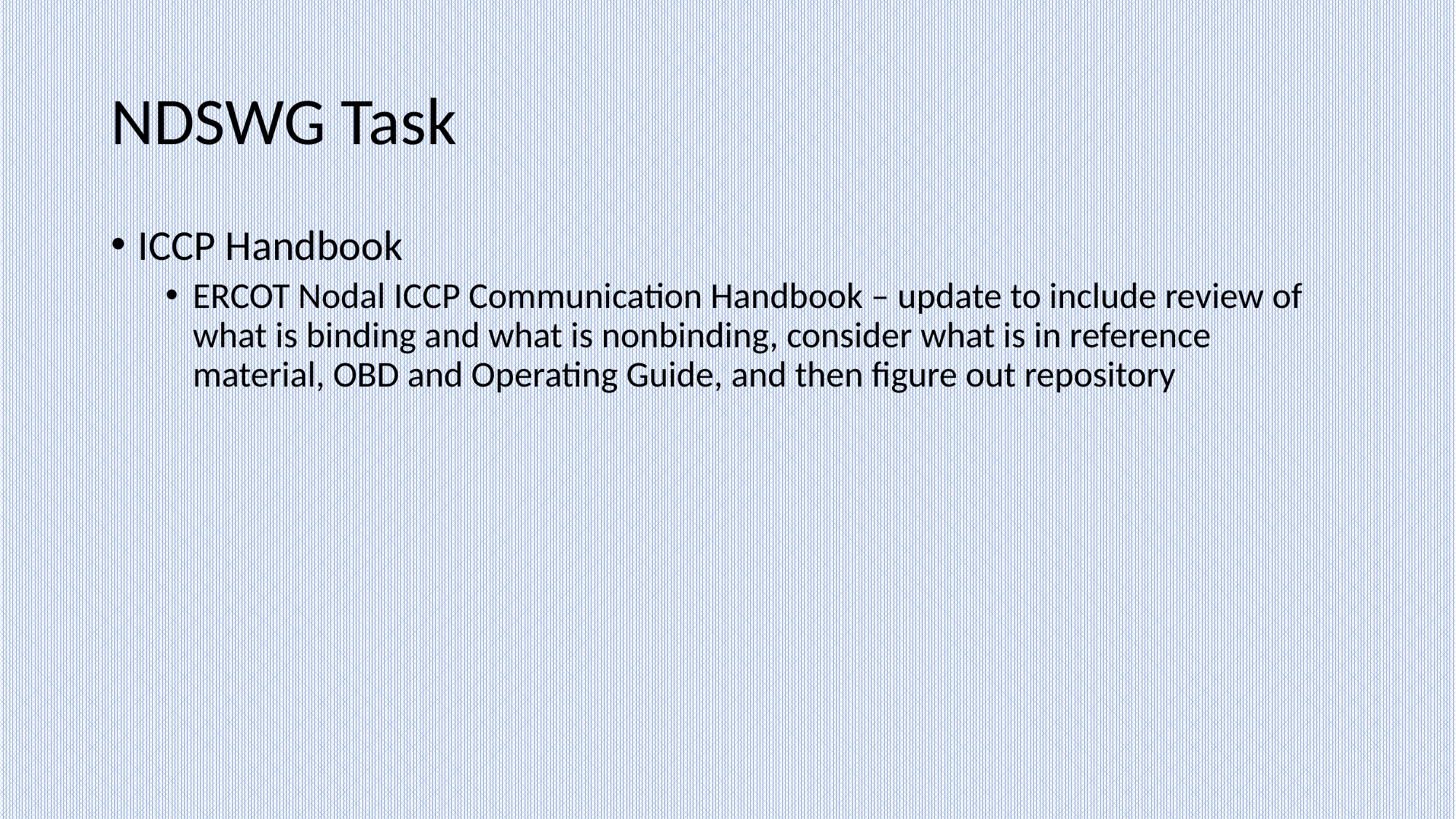

# NDSWG Task
ICCP Handbook
ERCOT Nodal ICCP Communication Handbook – update to include review of what is binding and what is nonbinding, consider what is in reference material, OBD and Operating Guide, and then figure out repository